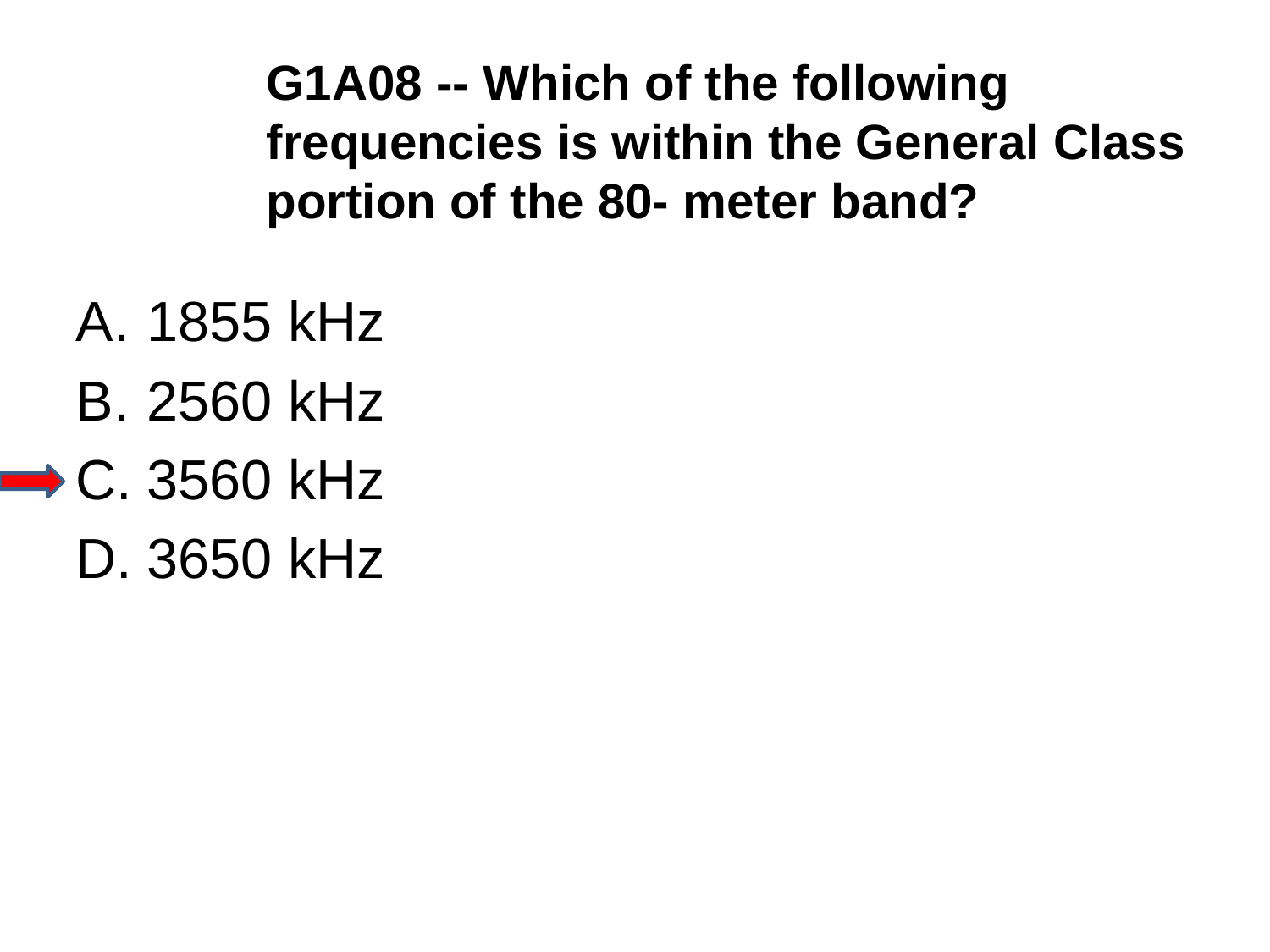

G1A08 -- Which of the following frequencies is within the General Class portion of the 80- meter band?
A.	1855 kHz
B.	2560 kHz
C.	3560 kHz
D.	3650 kHz